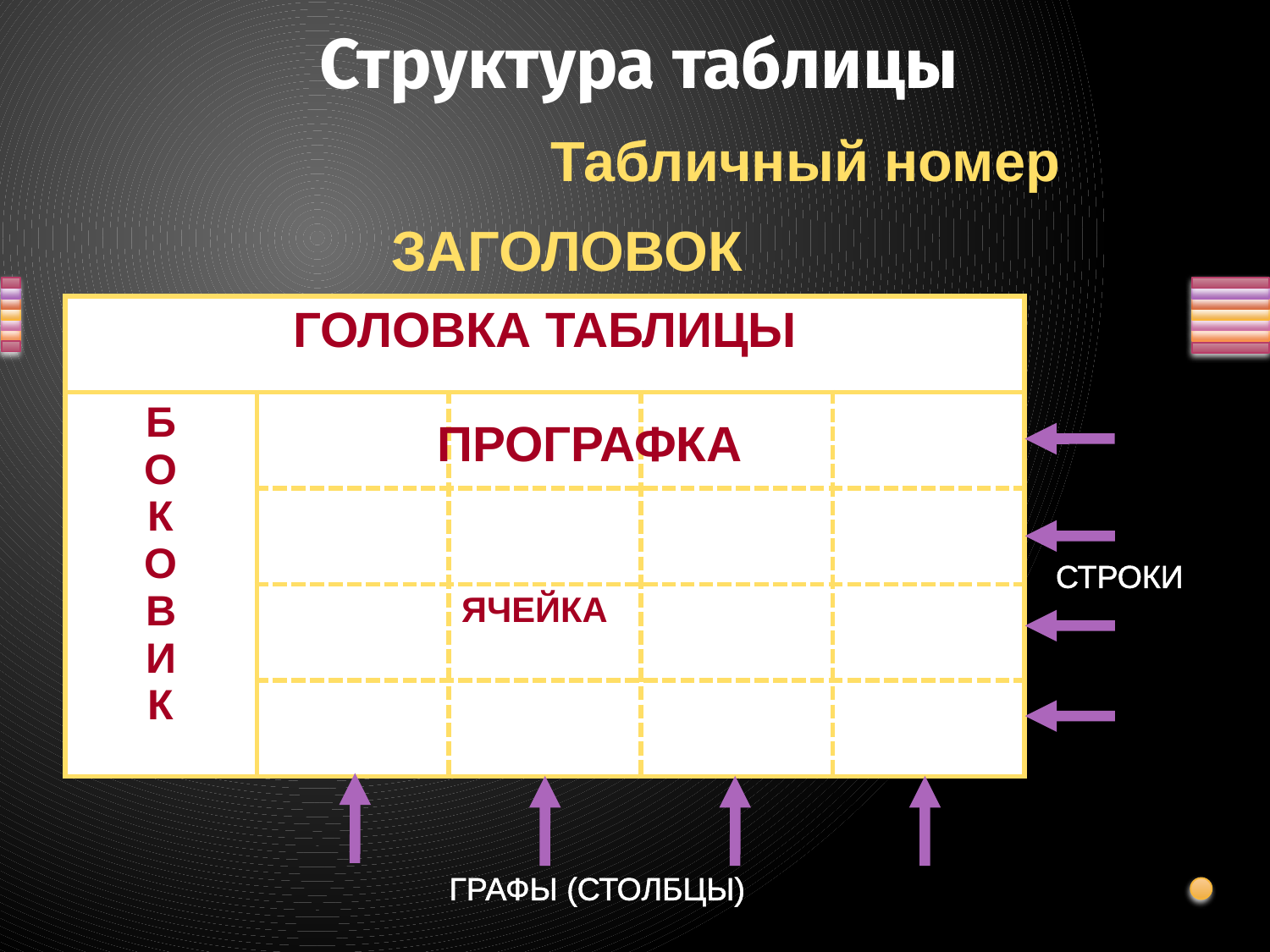

# Структура таблицы
Табличный номер
ЗАГОЛОВОК
| ГОЛОВКА ТАБЛИЦЫ |  |  |  |  |
| --- | --- | --- | --- | --- |
| Б О К О В И К |  |  |  |  |
|  |  |  |  |  |
|  |  | ЯЧЕЙКА |  |  |
|  |  |  |  |  |

ПРОГРАФКА

СТРОКИ

ГРАФЫ (СТОЛБЦЫ)